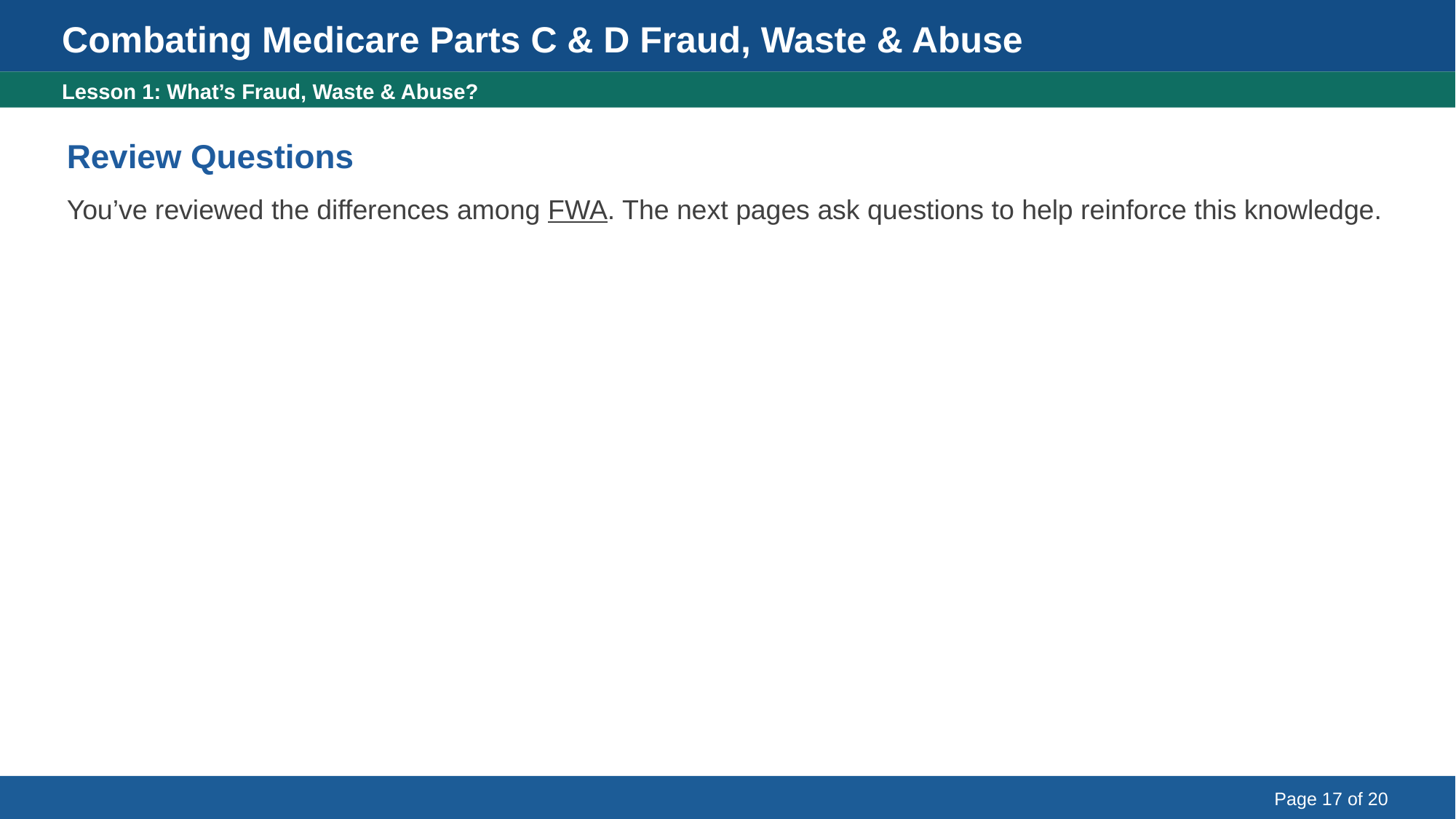

Combating Medicare Parts C & D Fraud, Waste & Abuse
Lesson 1: Review Questions

Lesson 1: What’s Fraud, Waste & Abuse?
Review Questions
You’ve reviewed the differences among FWA. The next pages ask questions to help reinforce this knowledge.

Page 17 of 20